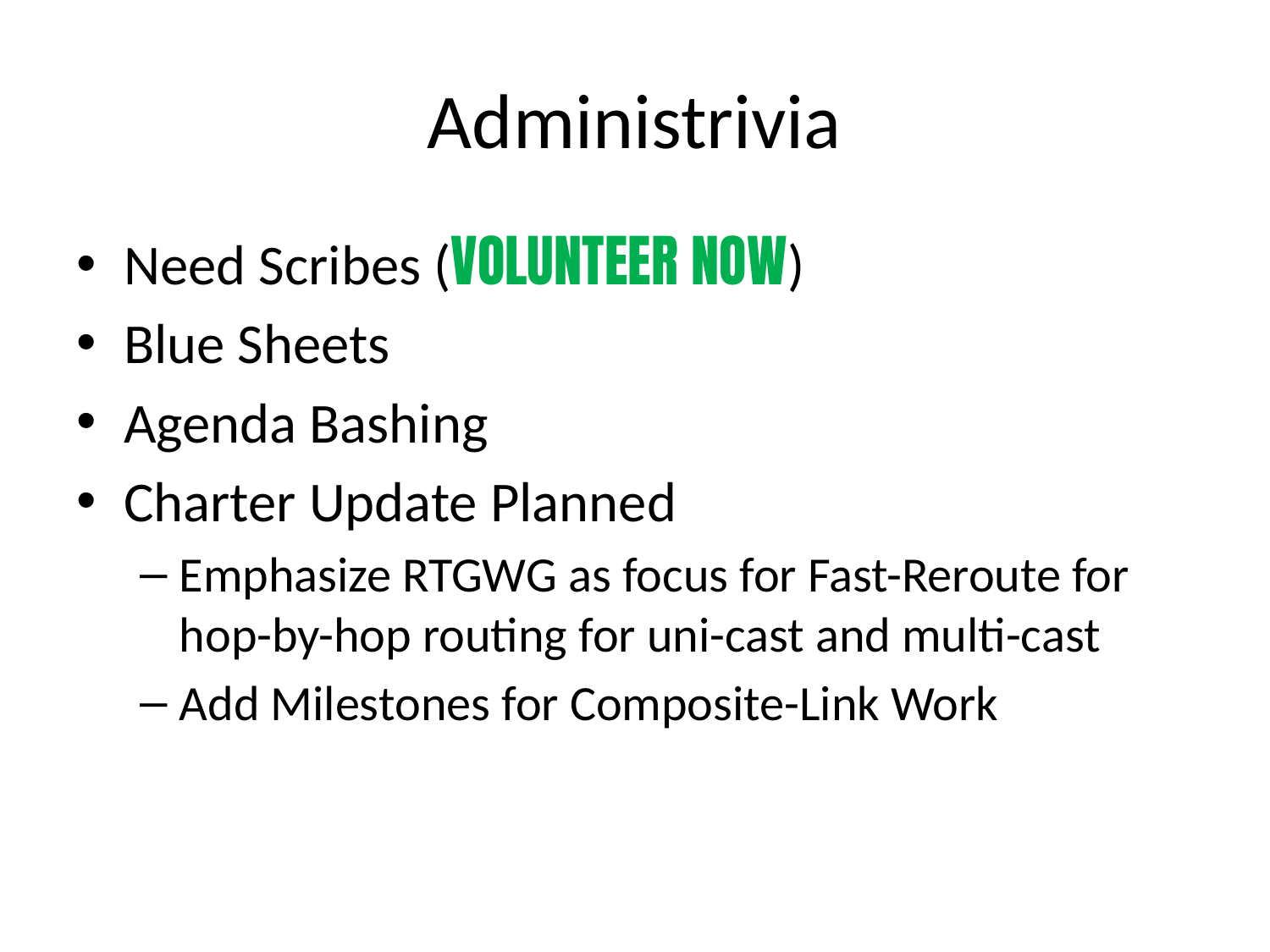

# Administrivia
Need Scribes (VOLUNTEER NOW)
Blue Sheets
Agenda Bashing
Charter Update Planned
Emphasize RTGWG as focus for Fast-Reroute for hop-by-hop routing for uni-cast and multi-cast
Add Milestones for Composite-Link Work